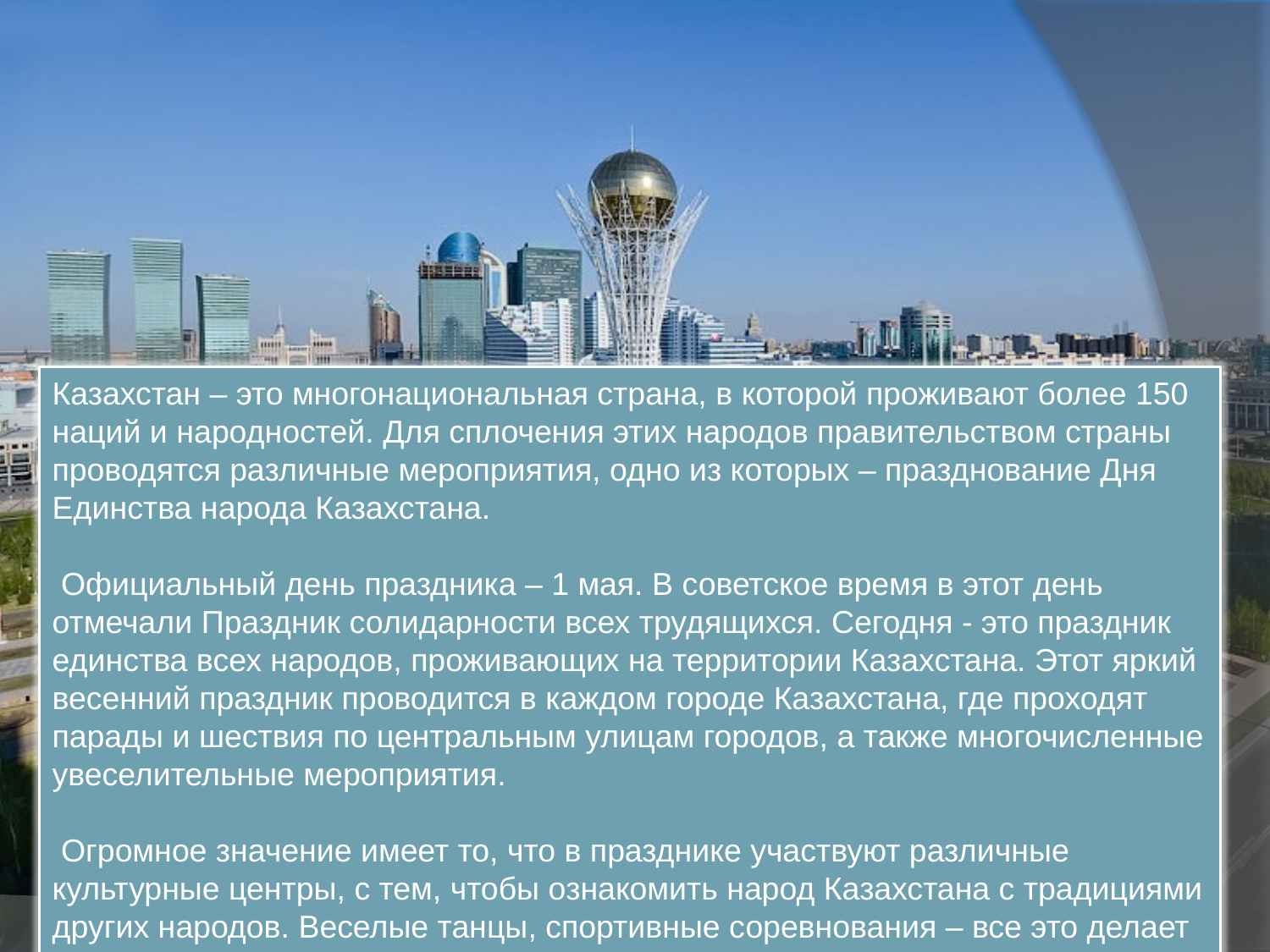

Казахстан – это многонациональная страна, в которой проживают более 150 наций и народностей. Для сплочения этих народов правительством страны проводятся различные мероприятия, одно из которых – празднование Дня Единства народа Казахстана.

 Официальный день праздника – 1 мая. В советское время в этот день отмечали Праздник солидарности всех трудящихся. Сегодня - это праздник единства всех народов, проживающих на территории Казахстана. Этот яркий весенний праздник проводится в каждом городе Казахстана, где проходят парады и шествия по центральным улицам городов, а также многочисленные увеселительные мероприятия.

 Огромное значение имеет то, что в празднике участвуют различные культурные центры, с тем, чтобы ознакомить народ Казахстана с традициями других народов. Веселые танцы, спортивные соревнования – все это делает мероприятие одним из самых ярких и любимых праздников для народа Казахстана.